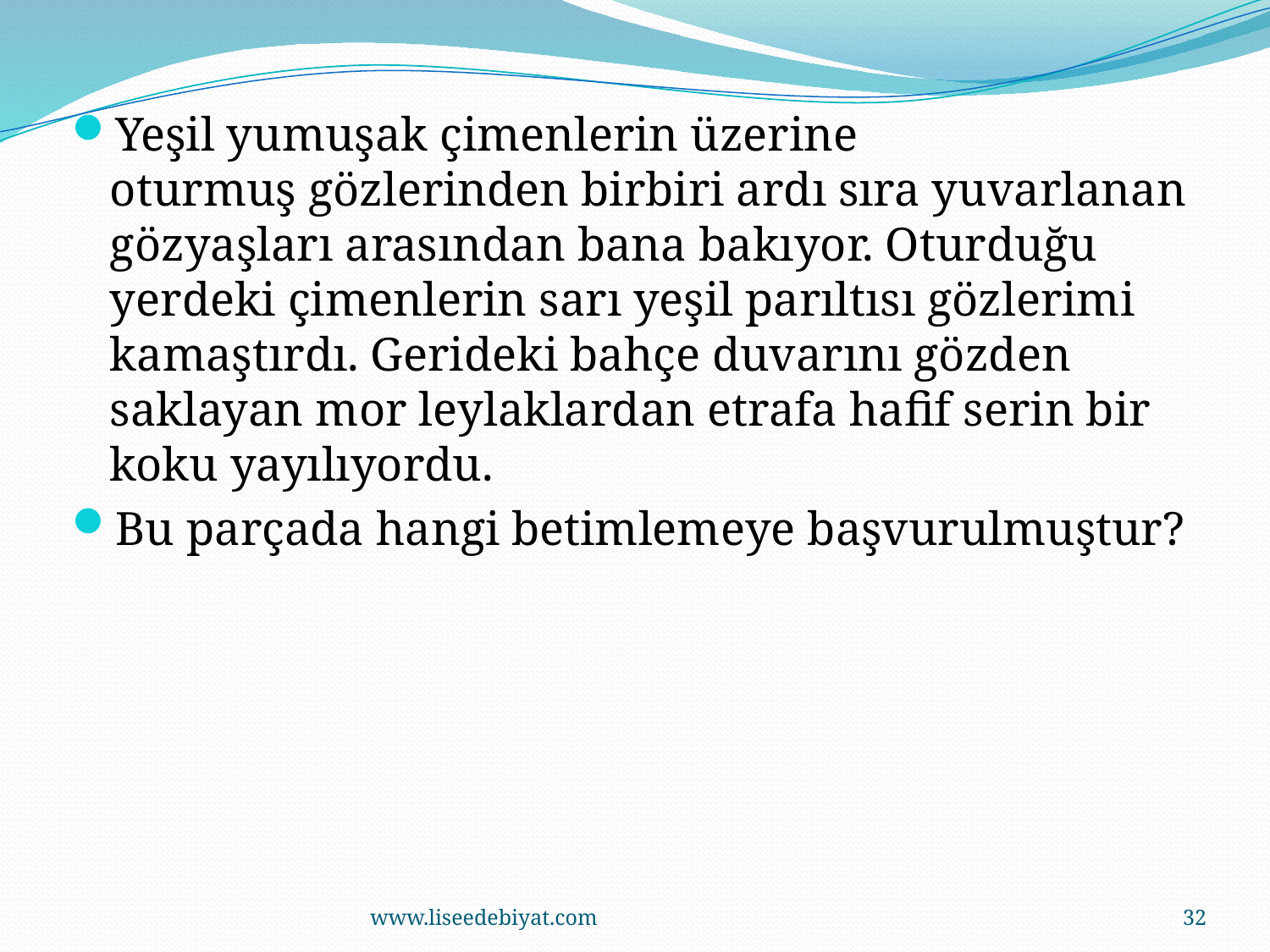

Yeşil yumuşak çimenlerin üzerine oturmuş gözlerinden birbiri ardı sıra yuvarlanan gözyaşları arasından bana bakıyor. Oturduğu yerdeki çimenlerin sarı yeşil parıltısı gözlerimi kamaştırdı. Gerideki bahçe duvarını gözden saklayan mor leylaklardan etrafa hafif serin bir koku yayılıyordu.
Bu parçada hangi betimlemeye başvurulmuştur?
www.liseedebiyat.com
32